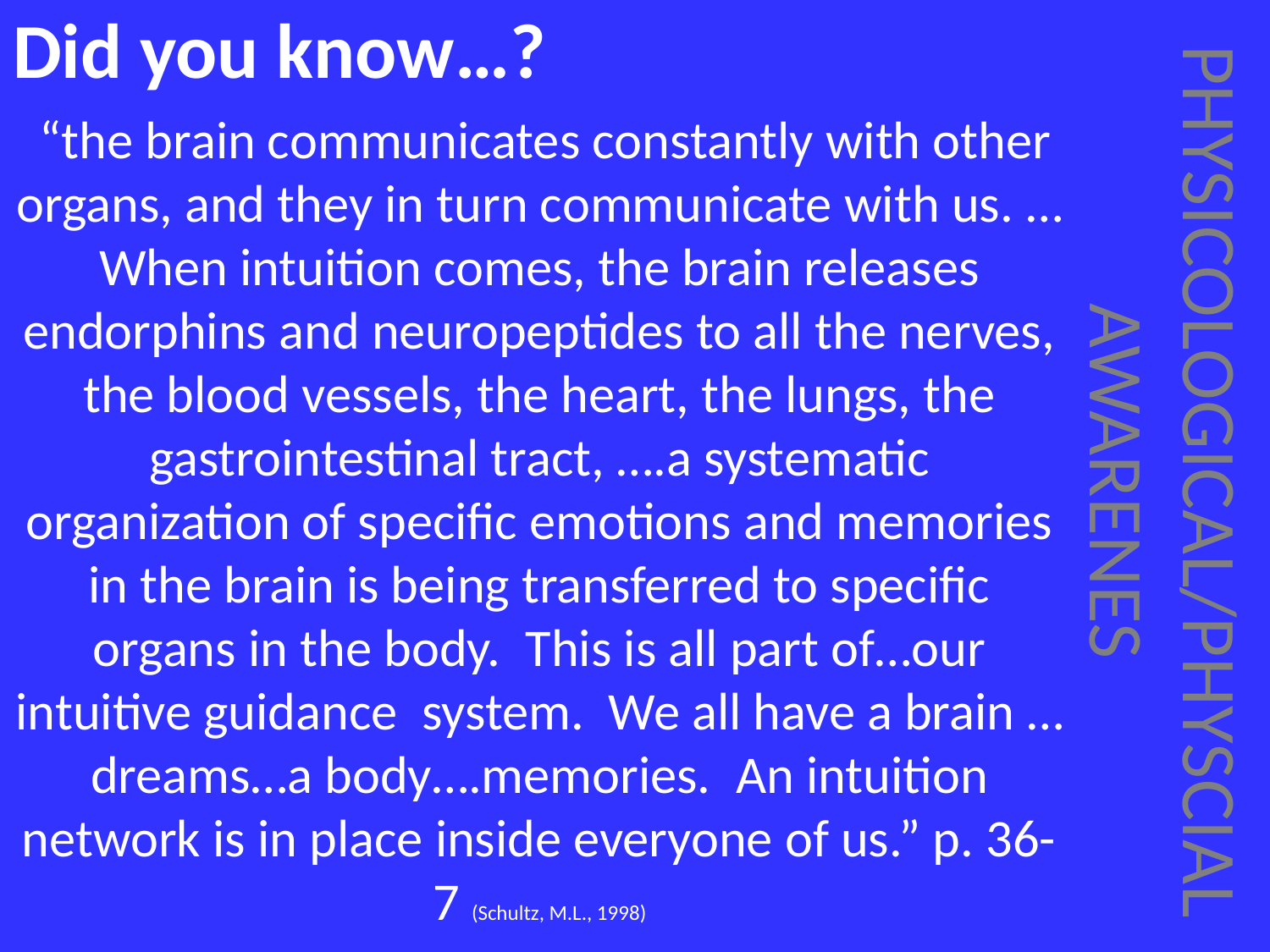

# Did you know…?
 “the brain communicates constantly with other organs, and they in turn communicate with us. …When intuition comes, the brain releases endorphins and neuropeptides to all the nerves, the blood vessels, the heart, the lungs, the gastrointestinal tract, ….a systematic organization of specific emotions and memories in the brain is being transferred to specific organs in the body.  This is all part of…our intuitive guidance  system.  We all have a brain …dreams…a body….memories.  An intuition network is in place inside everyone of us.” p. 36-7 (Schultz, M.L., 1998)
PHYSICOLOGICAL/PHYSCIAL AWARENES